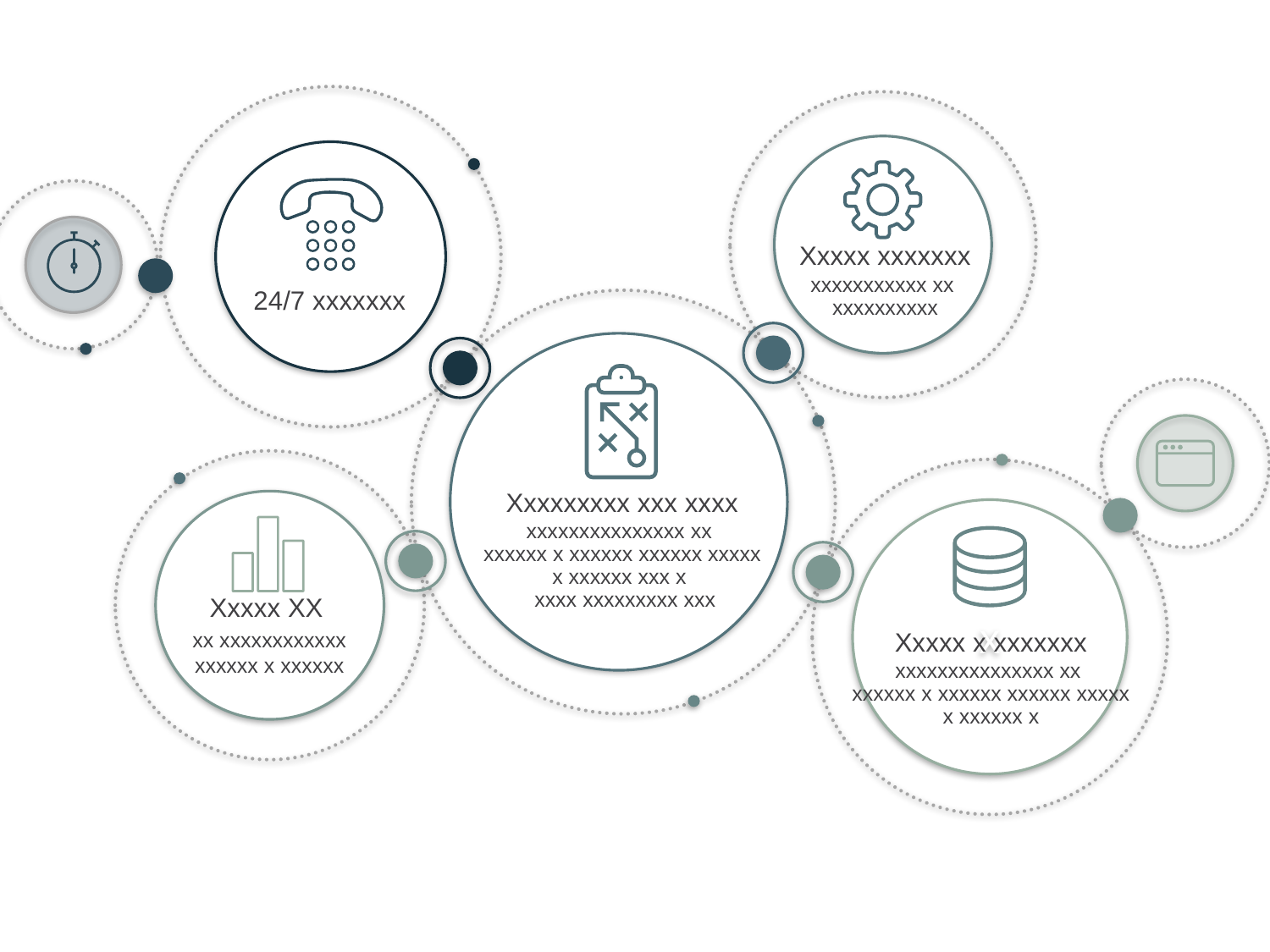

Xxxxx xxxxxxx
xxxxxxxxxxx xx
xxxxxxxxxx

24/7 xxxxxxx

x

Xxxxxxxxx xxx xxxx
xxxxxxxxxxxxxxx xx
xxxxxx x xxxxxx xxxxxx xxxxx x xxxxxx xxx x
 xxxx xxxxxxxxx xxx

x

Xxxxx XX
xx xxxxxxxxxxxx
xxxxxx x xxxxxx
Xxxxx x xxxxxxx
xxxxxxxxxxxxxxx xx
xxxxxx x xxxxxx xxxxxx xxxxx x xxxxxx x